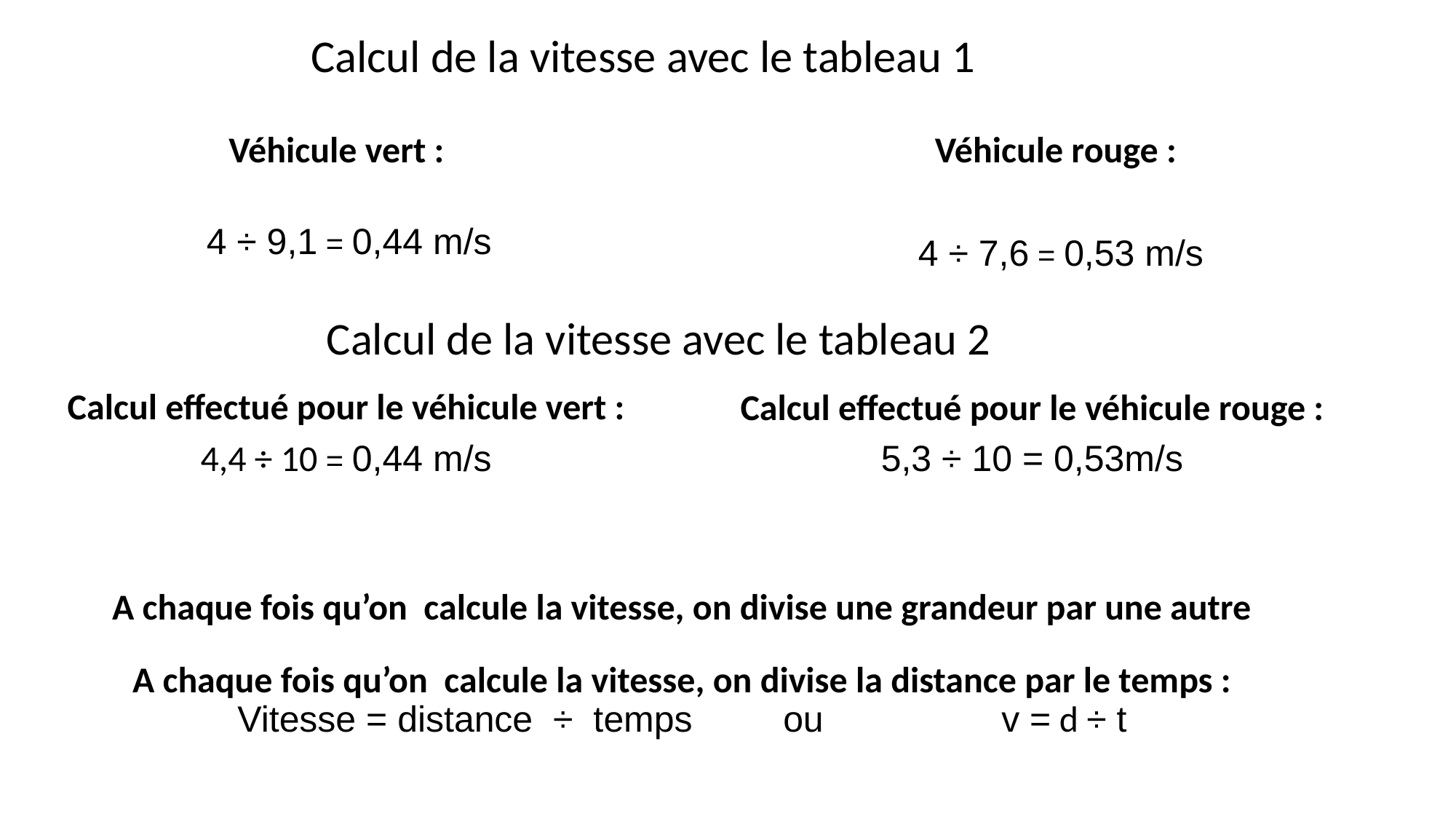

Calcul de la vitesse avec le tableau 1

Véhicule vert :

   4 ÷ 9,1 = 0,44 m/s

Véhicule rouge :

 4 ÷ 7,6 = 0,53 m/s
Calcul de la vitesse avec le tableau 2

Calcul effectué pour le véhicule vert :
4,4 ÷ 10 = 0,44 m/s

Calcul effectué pour le véhicule rouge :
5,3 ÷ 10 = 0,53m/s
A chaque fois qu’on  calcule la vitesse, on divise une grandeur par une autre

A chaque fois qu’on  calcule la vitesse, on divise la distance par le temps :
Vitesse = distance  ÷  temps  	ou 		v = d ÷ t